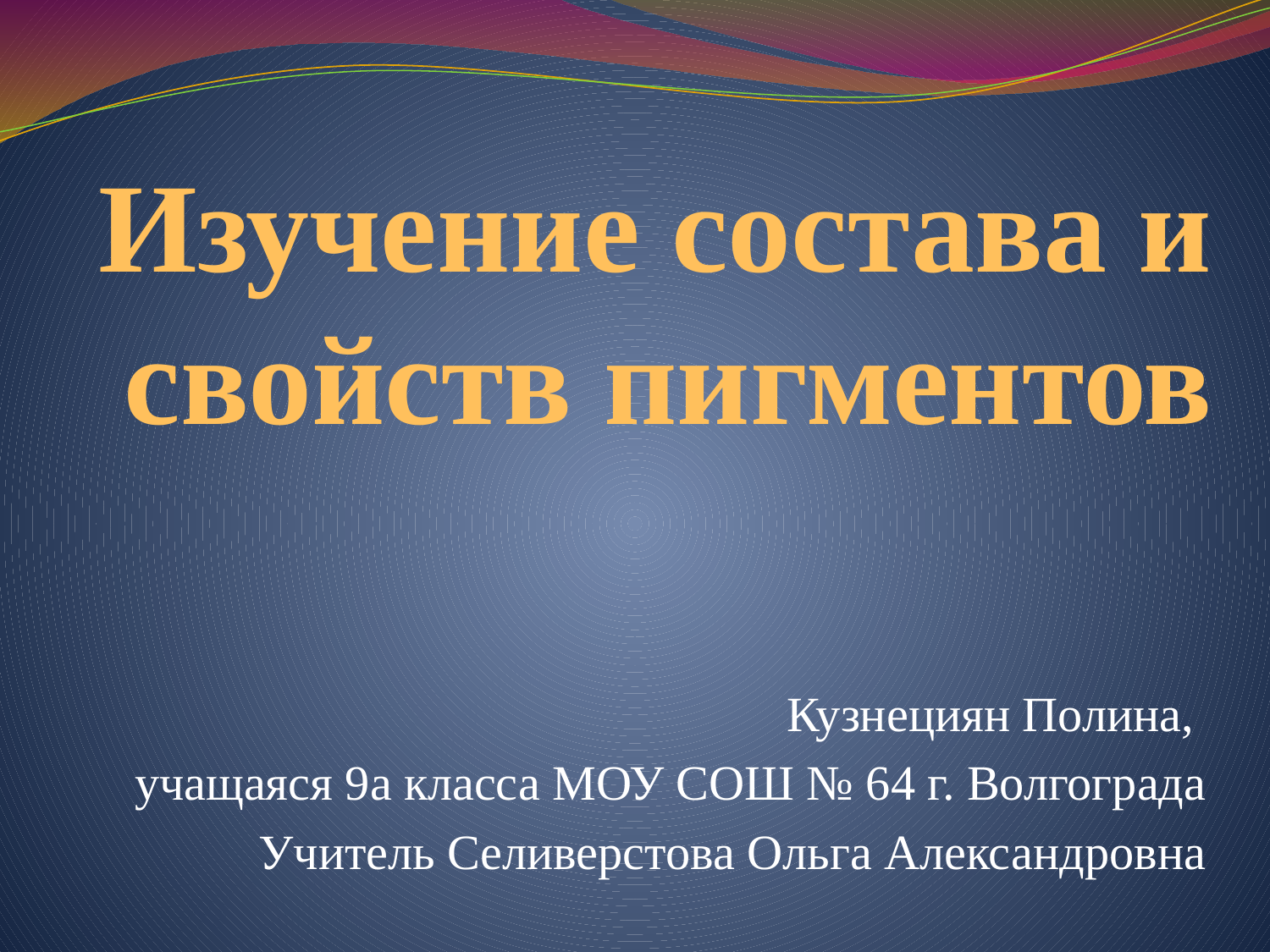

# Изучение состава и свойств пигментов
Кузнециян Полина,
учащаяся 9а класса МОУ СОШ № 64 г. Волгограда
Учитель Селиверстова Ольга Александровна